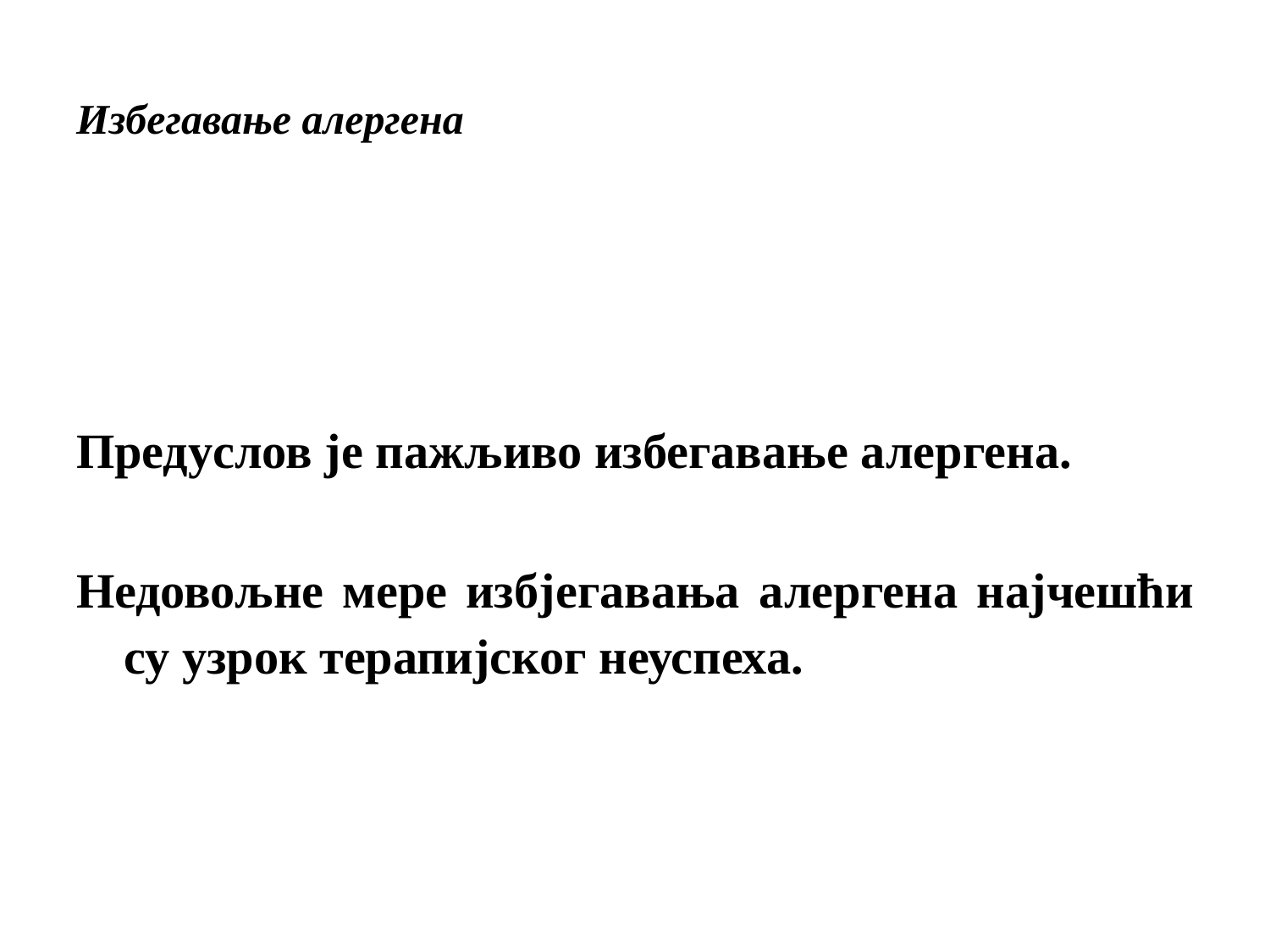

# Избегавање алергена
Предуслов је пажљиво избегавање алергена.

Недовољне мере избјегавања алергена најчешћи су узрок терапијског неуспеха.